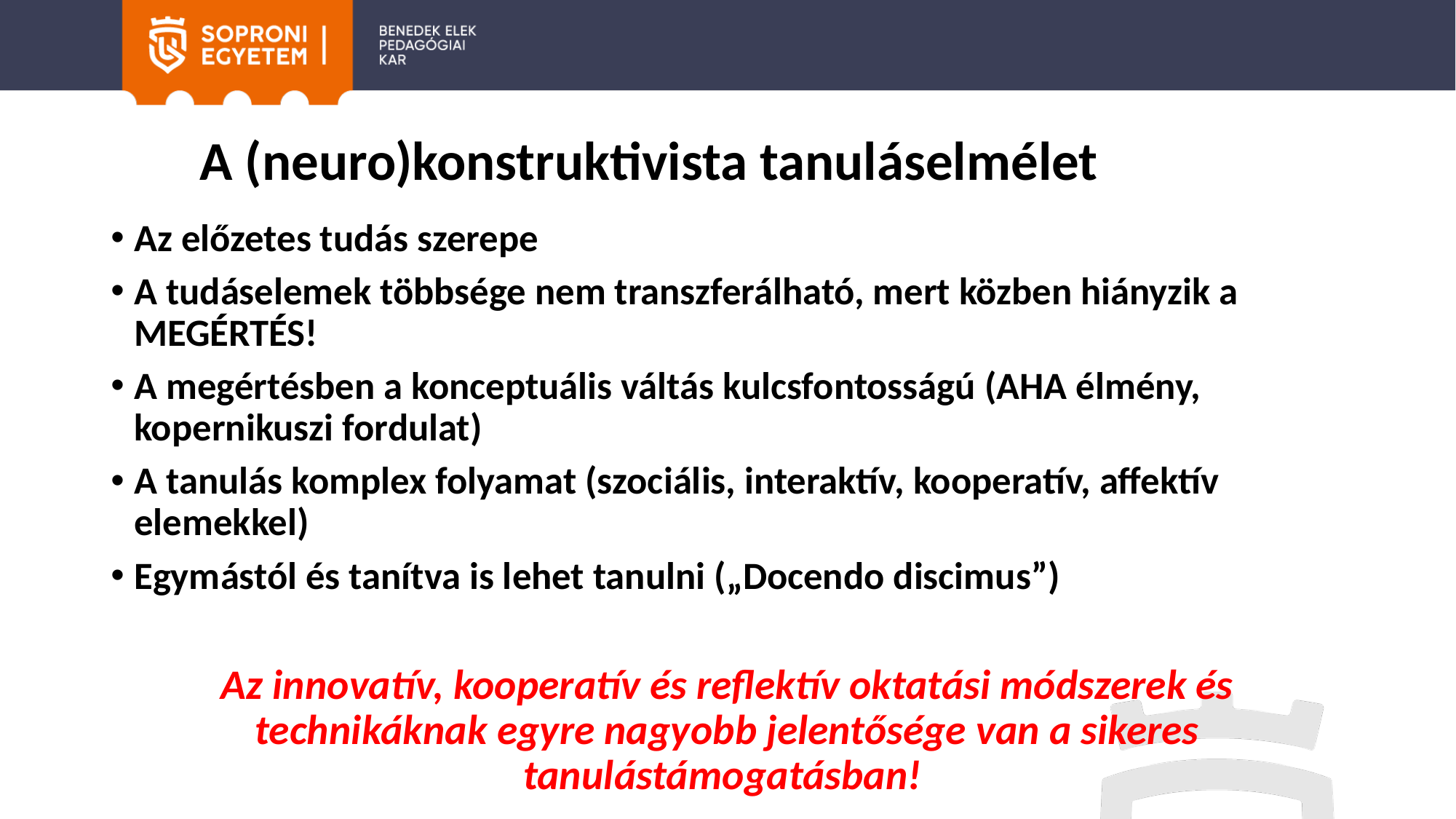

# A (neuro)konstruktivista tanuláselmélet
Az előzetes tudás szerepe
A tudáselemek többsége nem transzferálható, mert közben hiányzik a MEGÉRTÉS!
A megértésben a konceptuális váltás kulcsfontosságú (AHA élmény, kopernikuszi fordulat)
A tanulás komplex folyamat (szociális, interaktív, kooperatív, affektív elemekkel)
Egymástól és tanítva is lehet tanulni („Docendo discimus”)

Az innovatív, kooperatív és reflektív oktatási módszerek és technikáknak egyre nagyobb jelentősége van a sikeres tanulástámogatásban!